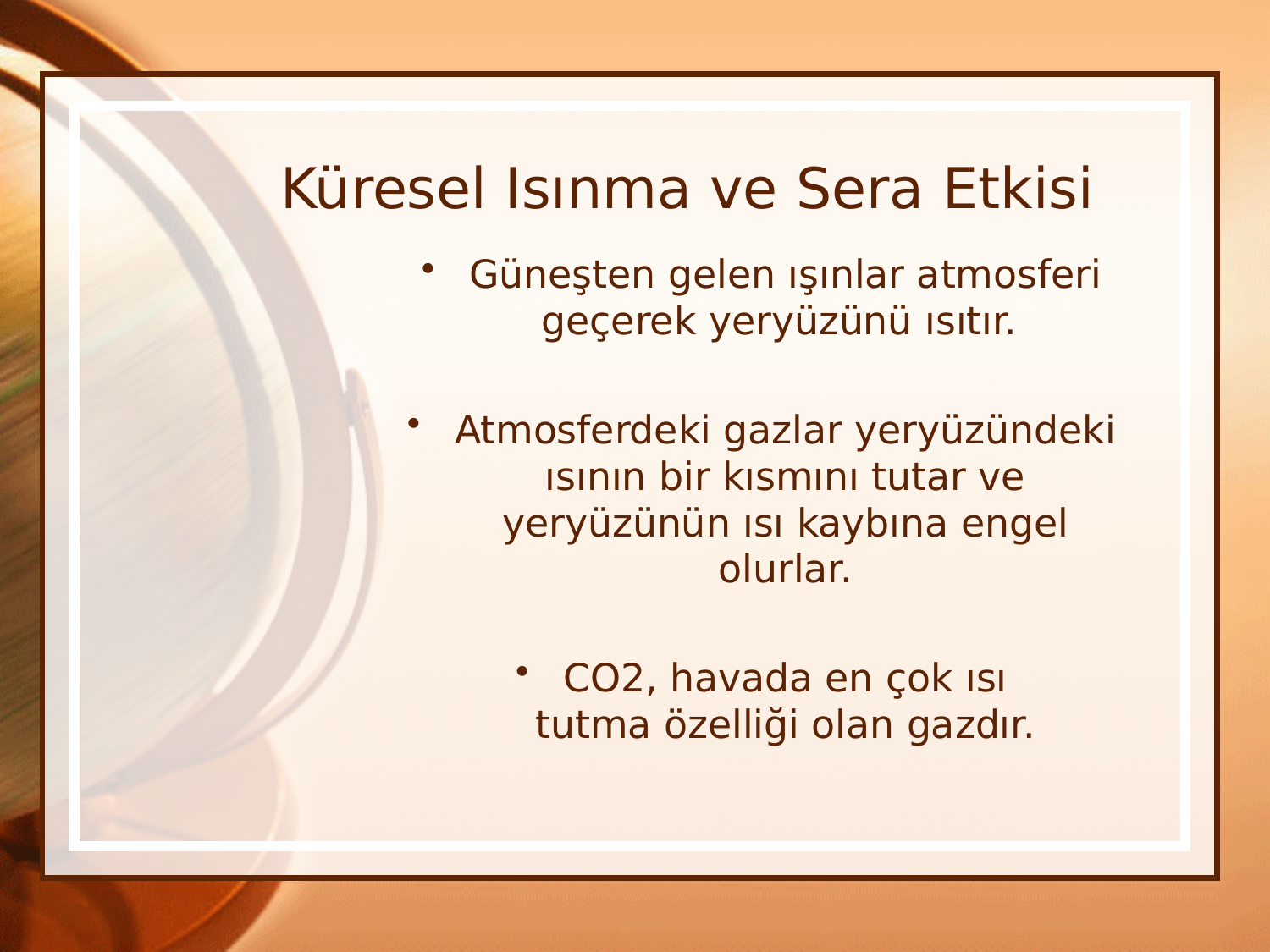

# Küresel Isınma ve Sera Etkisi
Güneşten gelen ışınlar atmosferi geçerek yeryüzünü ısıtır.

Atmosferdeki gazlar yeryüzündeki ısının bir kısmını tutar ve yeryüzünün ısı kaybına engel olurlar.

CO2, havada en çok ısı tutma özelliği olan gazdır.